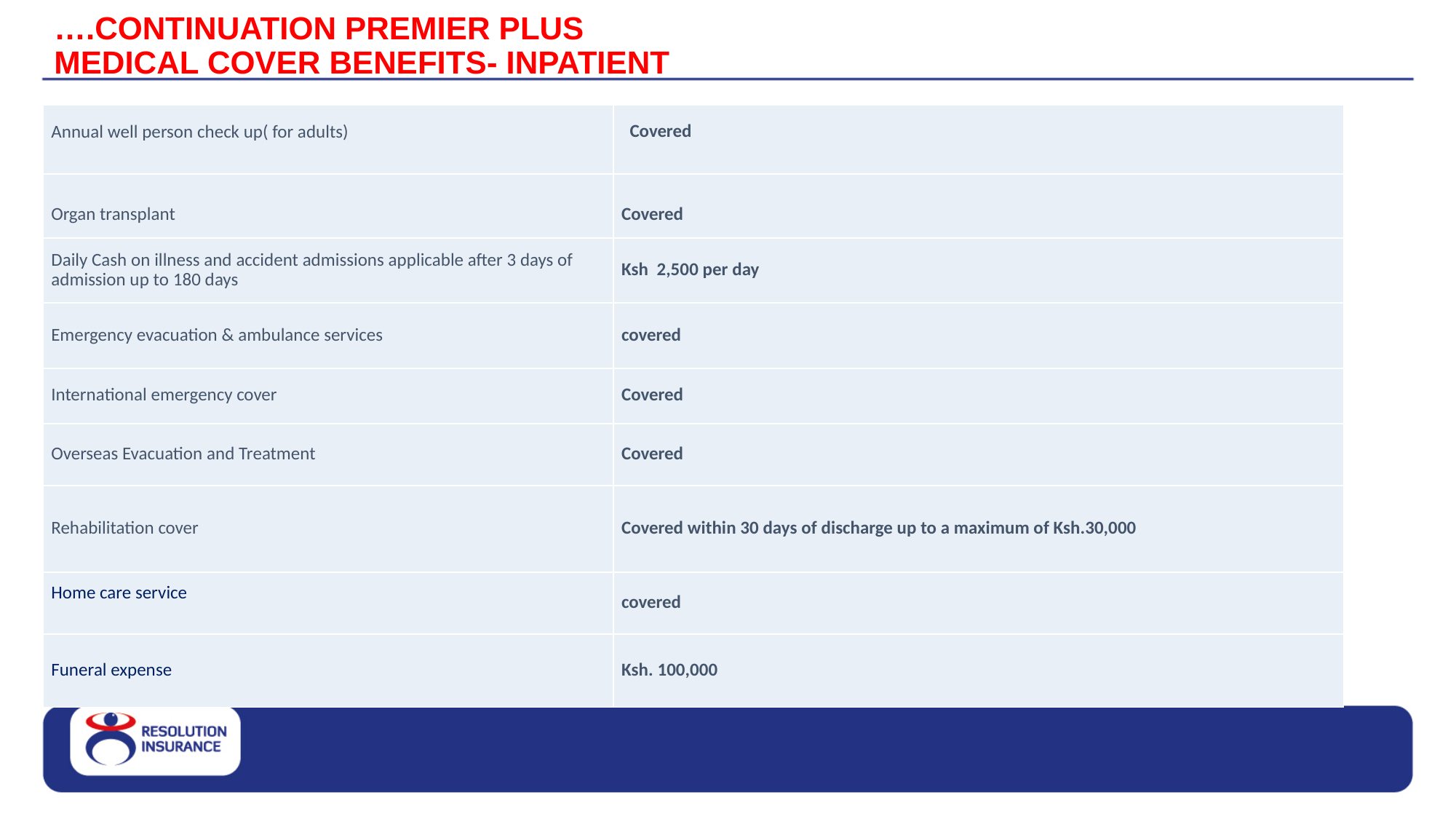

# ….CONTINUATION PREMIER PLUS MEDICAL COVER BENEFITS- INPATIENT
| Annual well person check up( for adults) | Covered |
| --- | --- |
| Organ transplant | Covered |
| Daily Cash on illness and accident admissions applicable after 3 days of admission up to 180 days | Ksh 2,500 per day |
| Emergency evacuation & ambulance services | covered |
| International emergency cover | Covered |
| Overseas Evacuation and Treatment | Covered |
| Rehabilitation cover | Covered within 30 days of discharge up to a maximum of Ksh.30,000 |
| Home care service | covered |
| Funeral expense | Ksh. 100,000 |
In case of admission, you will be expected to present your Membership cards.
For scheduled admissions authorization must be obtained from Resolution Insurance 48 hours before the actual hospitalization.
In cases of emergency admissions, ensure that Resolution Insurance  has been
informed within 24 hours of the admission.
A Pre-authorization request form will be filled in and the clinic or hospital will
contact RIL for approval within 48 hours. These request forms are done by the
admitting hospital, and the member should not worry about finding one to send
to us.
All admission bills are paid less the NHIF rebate.
While hospitalized (Nairobi And Mombasa) there will be daily visits by RIL care managers.